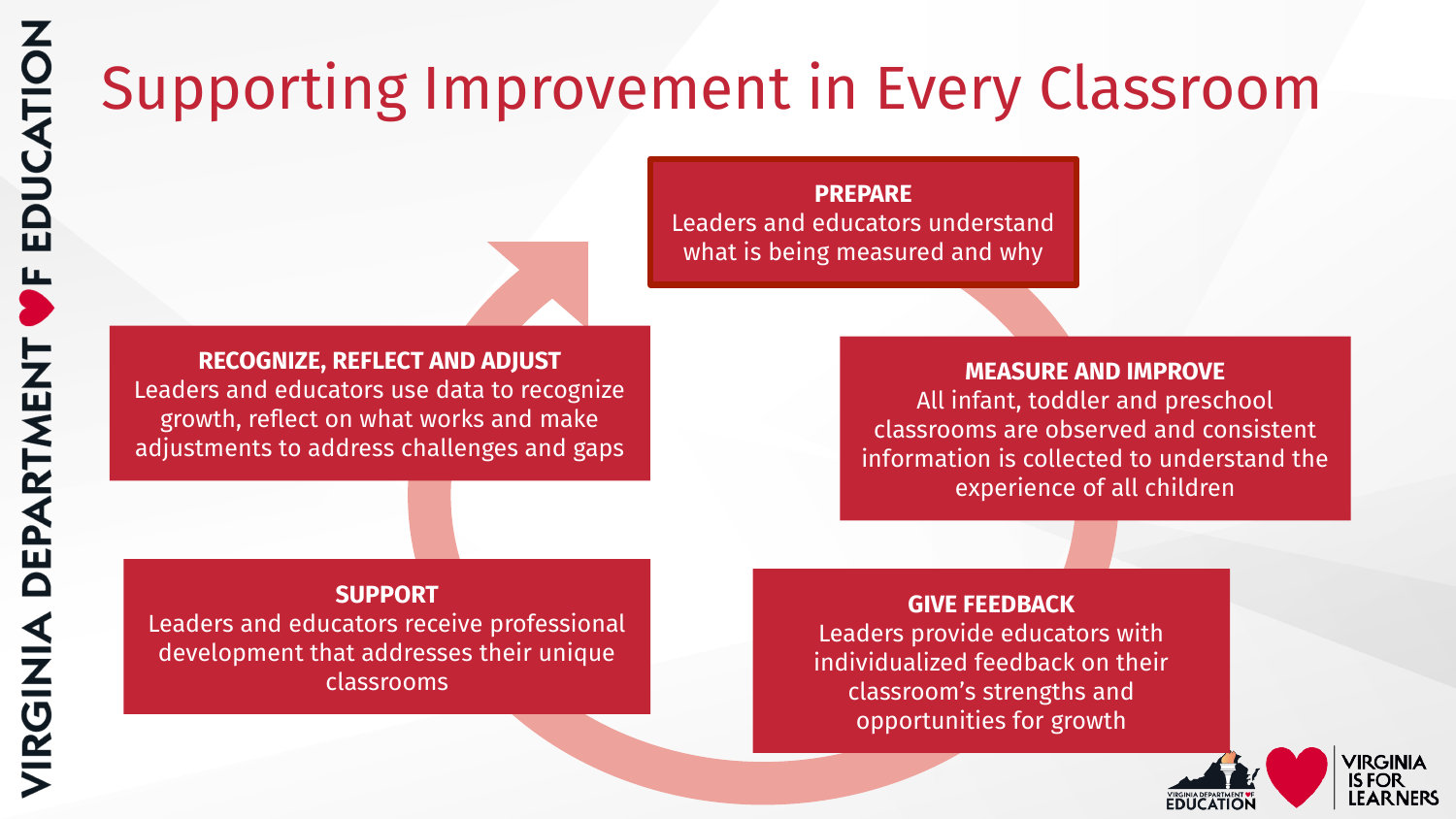

# Supporting Improvement in Every Classroom
PREPARE
Leaders and educators understand what is being measured and why

RECOGNIZE, REFLECT AND ADJUST
Leaders and educators use data to recognize growth, reflect on what works and make adjustments to address challenges and gaps
MEASURE AND IMPROVE
All infant, toddler and preschool classrooms are observed and consistent information is collected to understand the experience of all children
SUPPORT
Leaders and educators receive professional development that addresses their unique classrooms
GIVE FEEDBACK
Leaders provide educators with individualized feedback on their classroom’s strengths and opportunities for growth